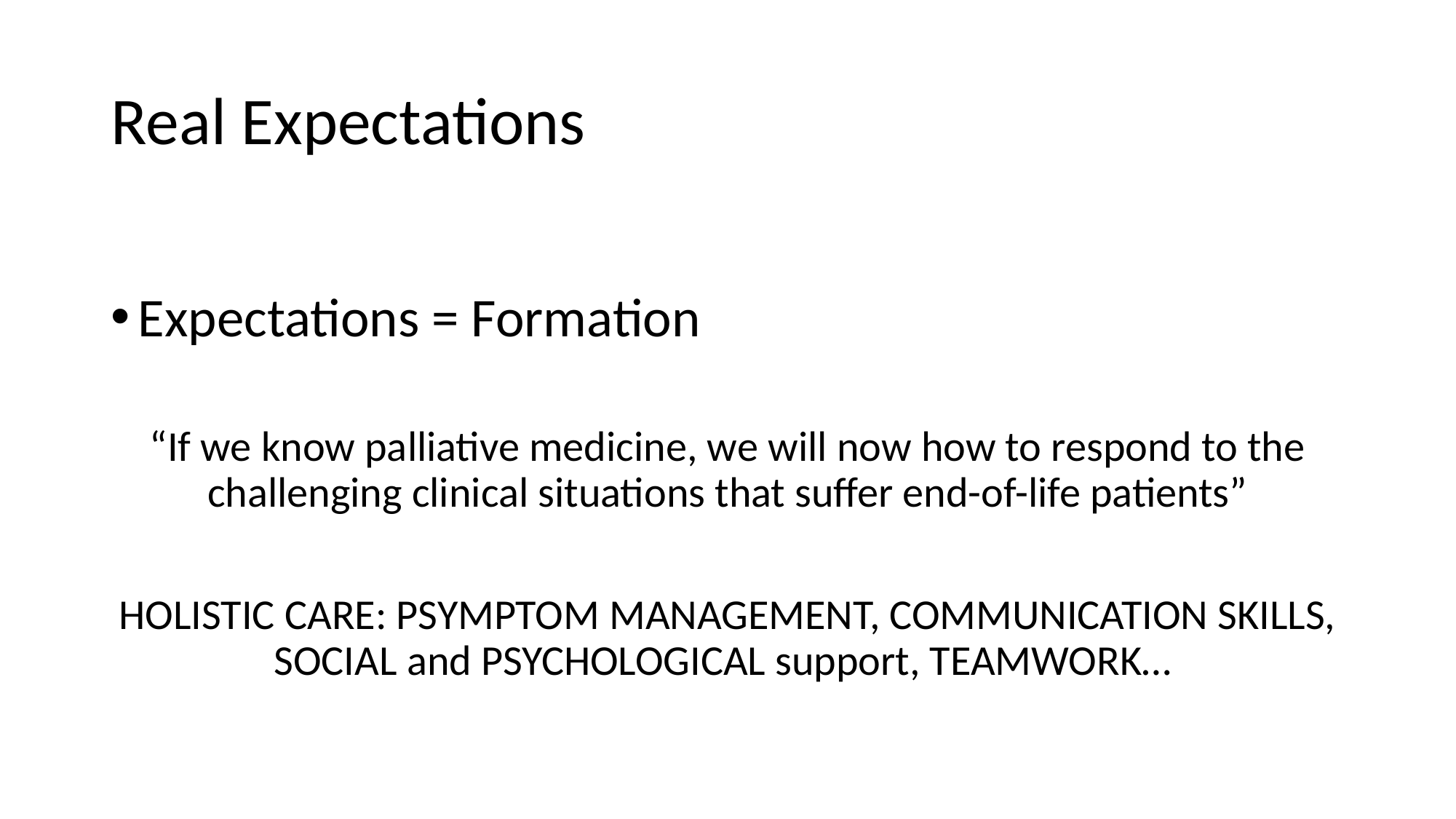

# Real Expectations

Expectations = Formation

“If we know palliative medicine, we will now how to respond to the challenging clinical situations that suffer end-of-life patients”

HOLISTIC CARE: PSYMPTOM MANAGEMENT, COMMUNICATION SKILLS, SOCIAL and PSYCHOLOGICAL support, TEAMWORK…